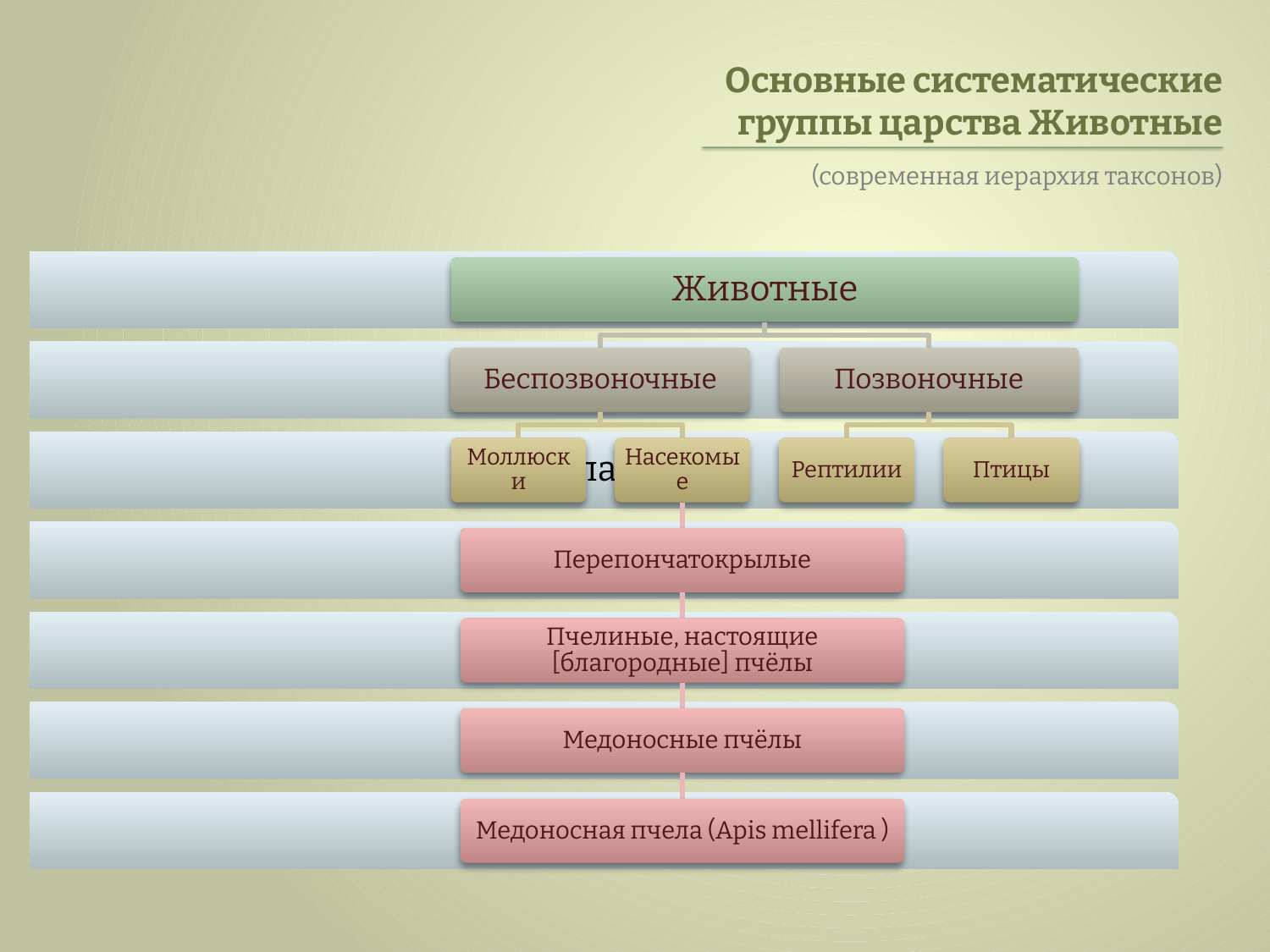

# Основные систематические группы царства Животные
(современная иерархия таксонов)
Вид
Род
Семейство
Отряд
Класс
Тип
Царство
Животные
Беспозвоночные
Моллюски
Насекомые
Перепончатокрылые
Пчелиные, настоящие [благородные] пчёлы
Медоносные пчёлы
Медоносная пчела (Apis mellifera )
Позвоночные
Рептилии
Птицы